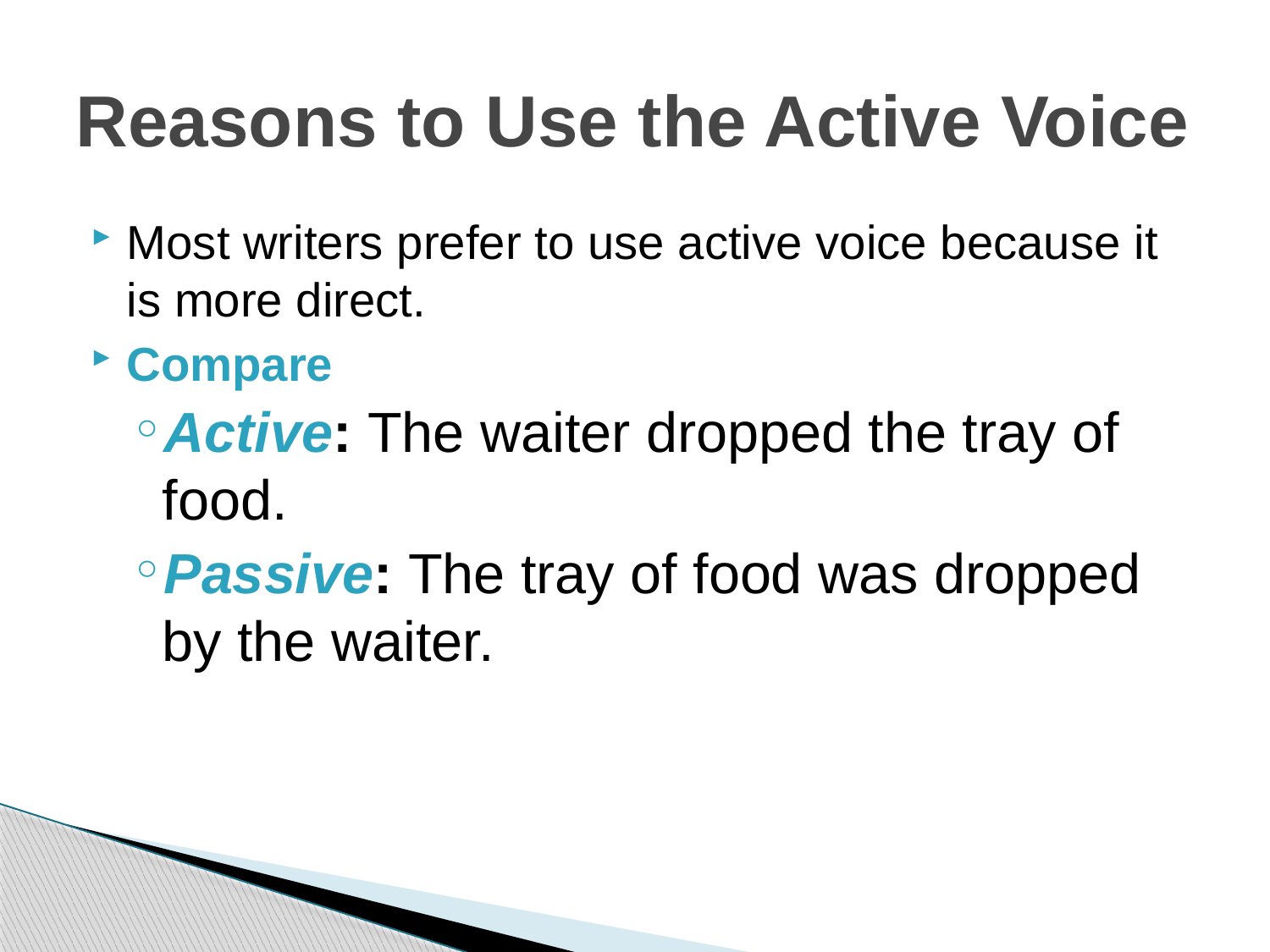

# Reasons to Use the Active Voice
Most writers prefer to use active voice because it is more direct.
Compare
Active: The waiter dropped the tray of food.
Passive: The tray of food was dropped by the waiter.